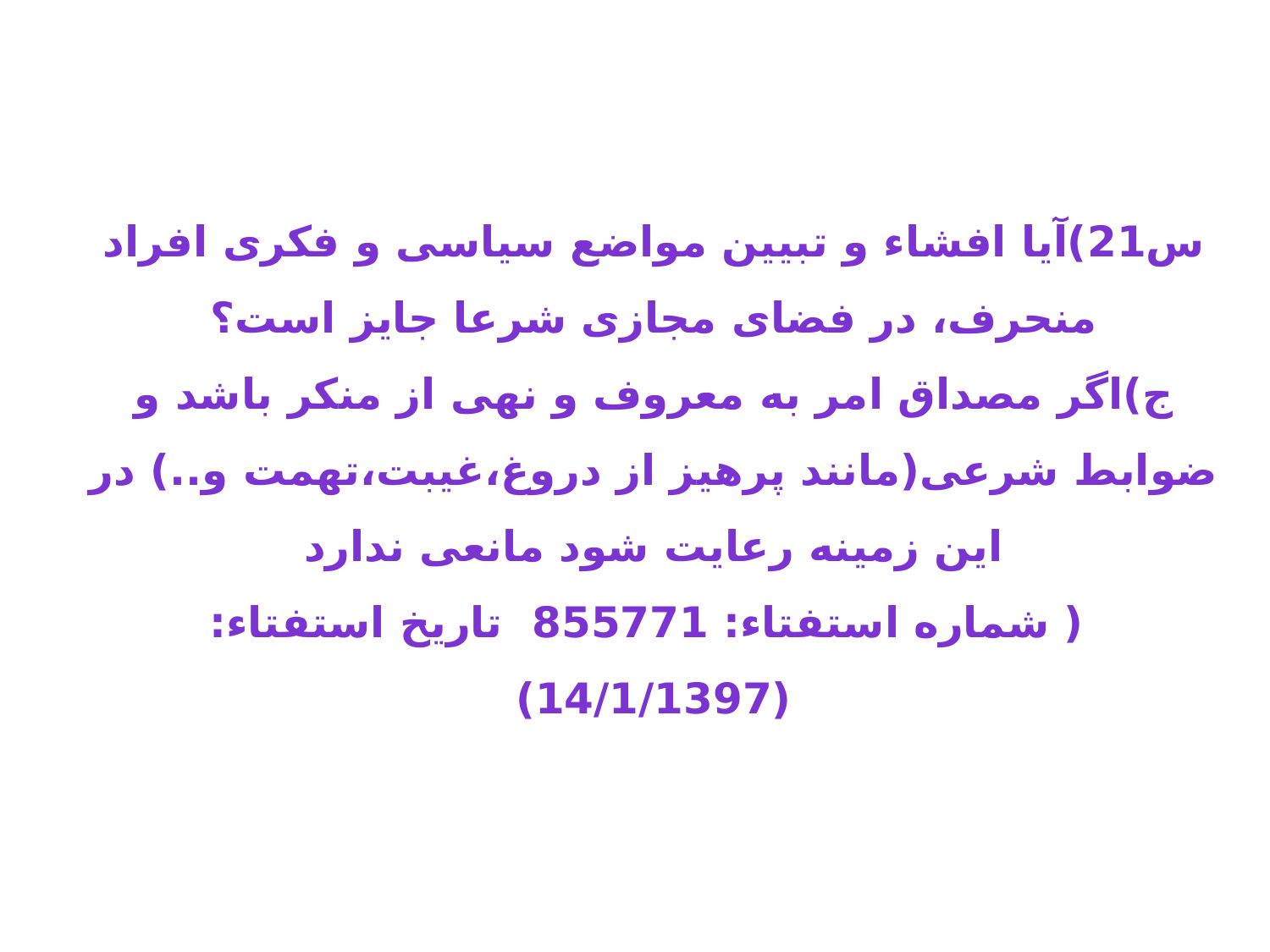

س21)آیا افشاء و تبیین مواضع سیاسی و فکری افراد منحرف،‌ در فضای مجازی شرعا جایز است؟
ج)اگر مصداق امر به معروف و نهی از منکر باشد و ضوابط شرعی(مانند پرهیز از دروغ،غیبت،تهمت و..) در این زمینه رعایت شود مانعی ندارد
 ( شماره استفتاء: 855771  تاریخ استفتاء: (14/1/1397)